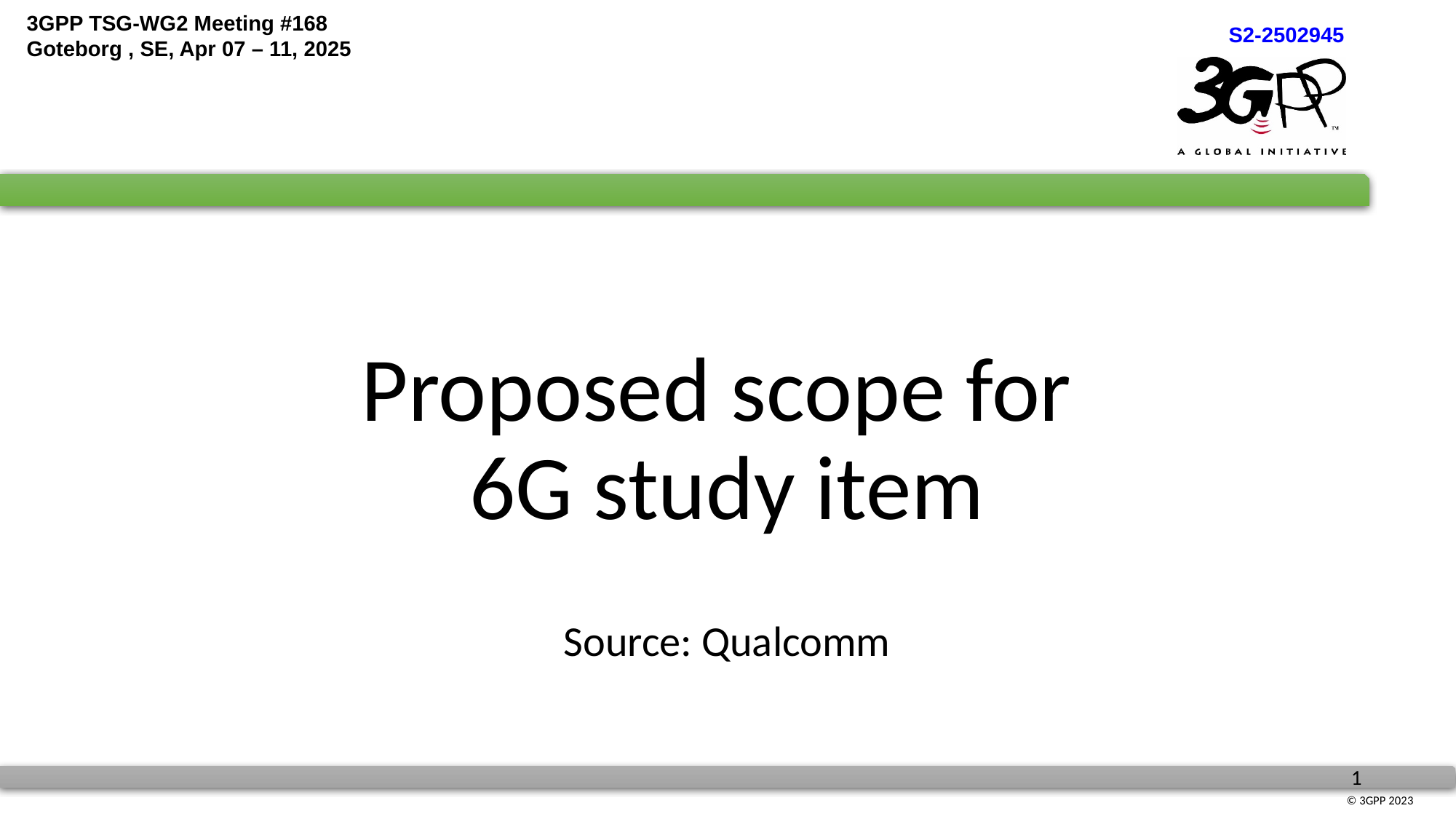

# Proposed scope for 6G study item

Source: Qualcomm